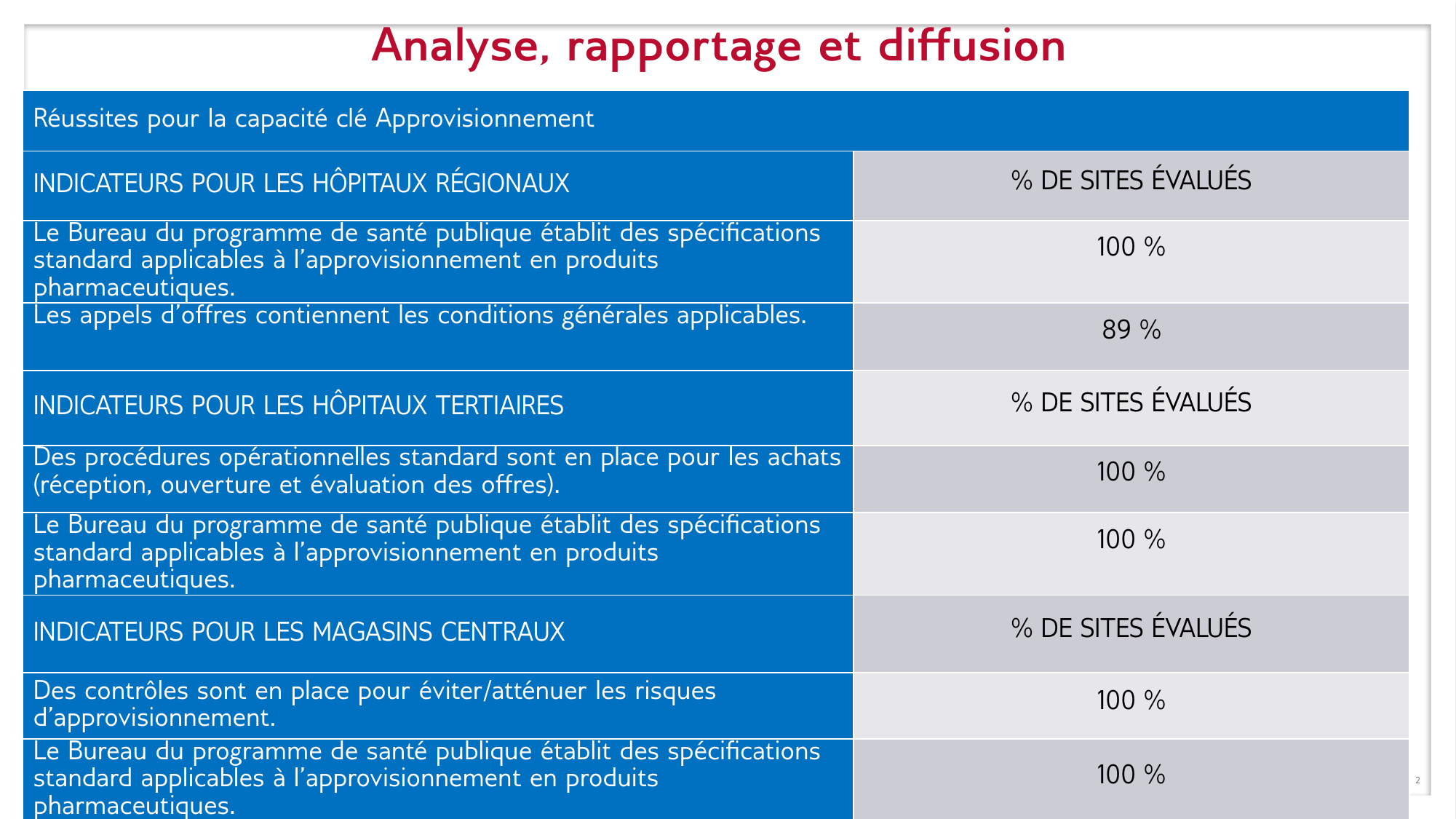

4/11/2019
                    INSÉRER LE PIED DE PAGE ICI
2
# Analyse, rapportage et diffusion
| Réussites pour la capacité clé Approvisionnement |  |
| --- | --- |
| INDICATEURS POUR LES HÔPITAUX RÉGIONAUX | % DE SITES ÉVALUÉS |
| Le Bureau du programme de santé publique établit des spécifications standard applicables à l’approvisionnement en produits pharmaceutiques. | 100 % |
| Les appels d’offres contiennent les conditions générales applicables. | 89 % |
| INDICATEURS POUR LES HÔPITAUX TERTIAIRES | % DE SITES ÉVALUÉS |
| Des procédures opérationnelles standard sont en place pour les achats (réception, ouverture et évaluation des offres). | 100 % |
| Le Bureau du programme de santé publique établit des spécifications standard applicables à l’approvisionnement en produits pharmaceutiques. | 100 % |
| INDICATEURS POUR LES MAGASINS CENTRAUX | % DE SITES ÉVALUÉS |
| Des contrôles sont en place pour éviter/atténuer les risques d’approvisionnement. | 100 % |
| Le Bureau du programme de santé publique établit des spécifications standard applicables à l’approvisionnement en produits pharmaceutiques. | 100 % |